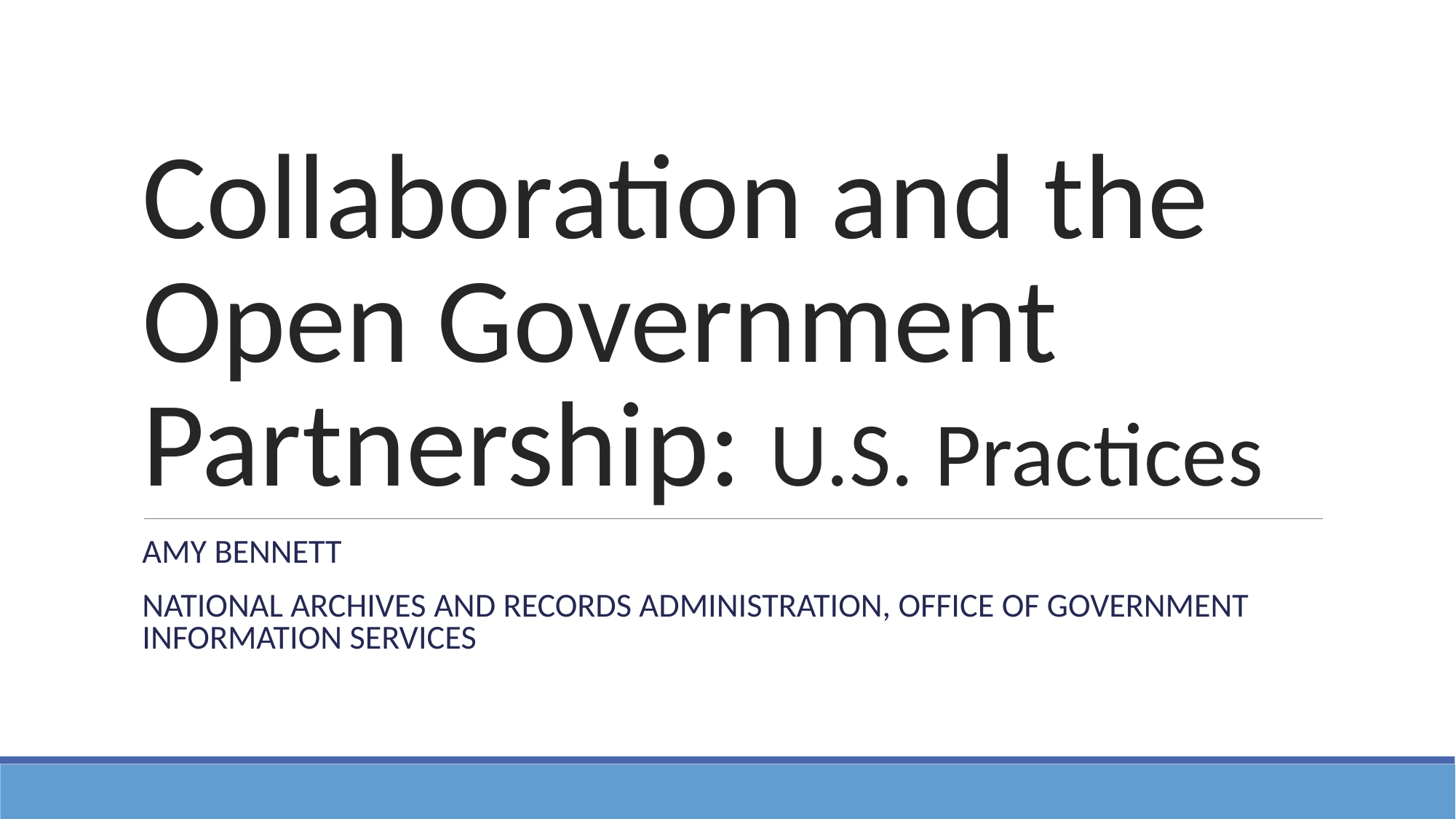

# Collaboration and the Open Government Partnership: U.S. Practices
AMY BENNETT
NATIONAL ARCHIVES AND RECORDS ADMINISTRATION, OFFICE OF GOVERNMENT INFORMATION SERVICES